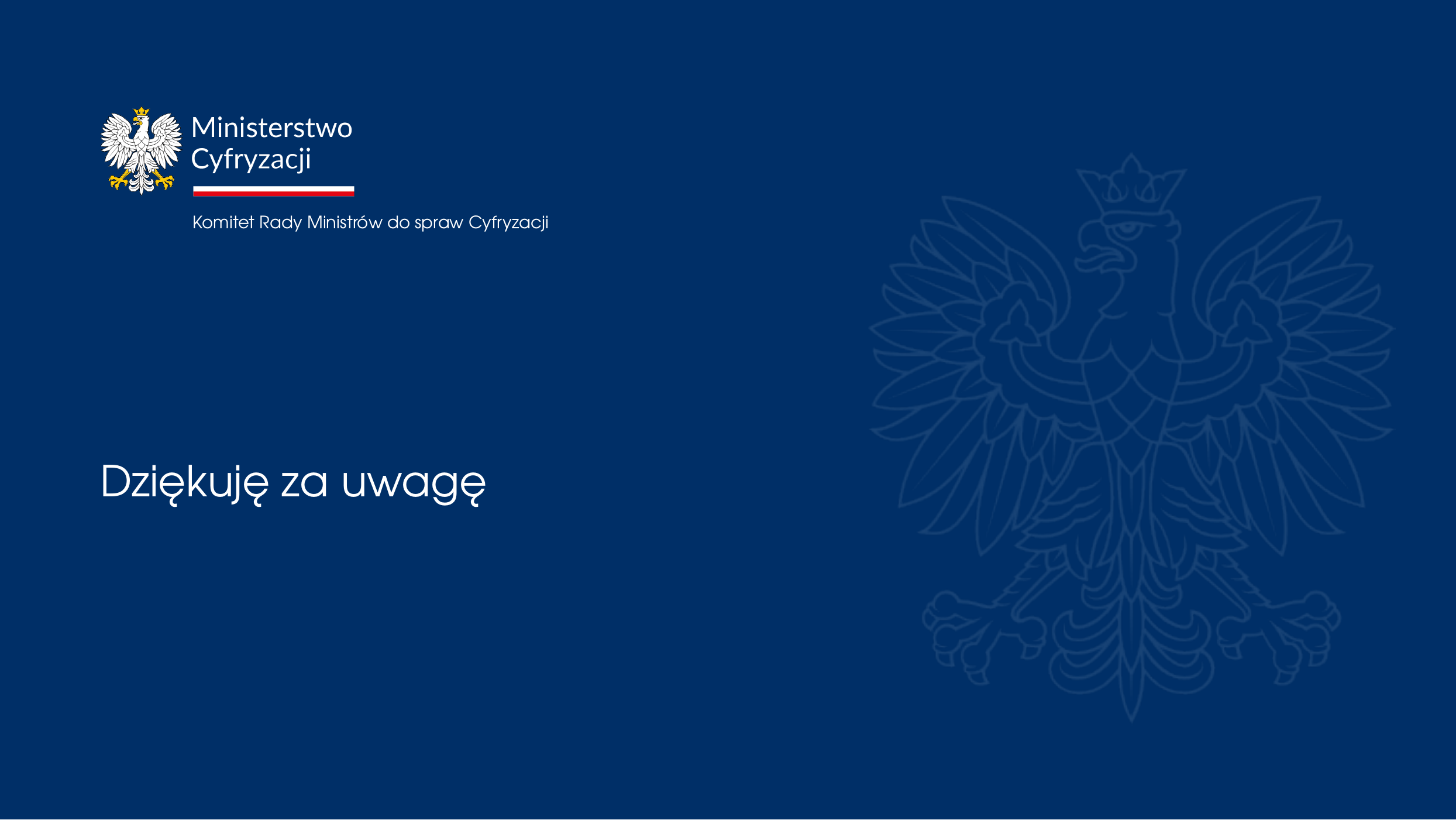

Komitet Rady Ministrów do spraw Cyfryzacji
# Dziękuję za uwagę